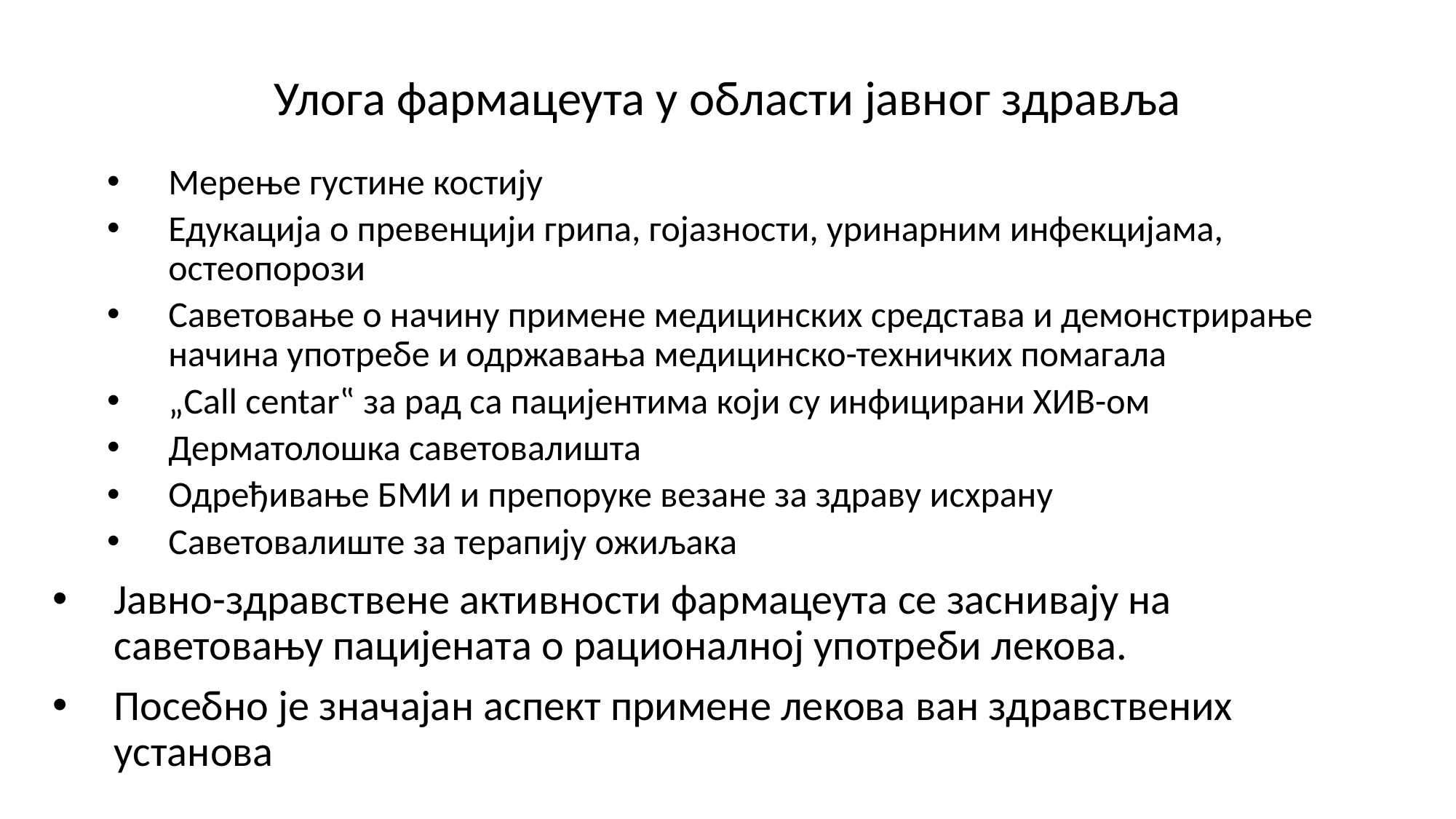

# Улога фармацеута у области јавног здравља
Мерење густине костију
Едукација о превенцији грипа, гојазности, уринарним инфекцијама, остеопорози
Саветовање о начину примене медицинских средстава и демонстрирање начина употребе и одржавања медицинско-техничких помагала
„Call centar‟ за рад са пацијентима који су инфицирани ХИВ-ом
Дерматолошка саветовалишта
Одређивање БМИ и препоруке везане за здраву исхрану
Саветовалиште за терапију ожиљака
Јавно-здравствене активности фармацеута се заснивају на саветовању пацијената о рационалној употреби лекова.
Посебно је значајан аспект примене лекова ван здравствених установа